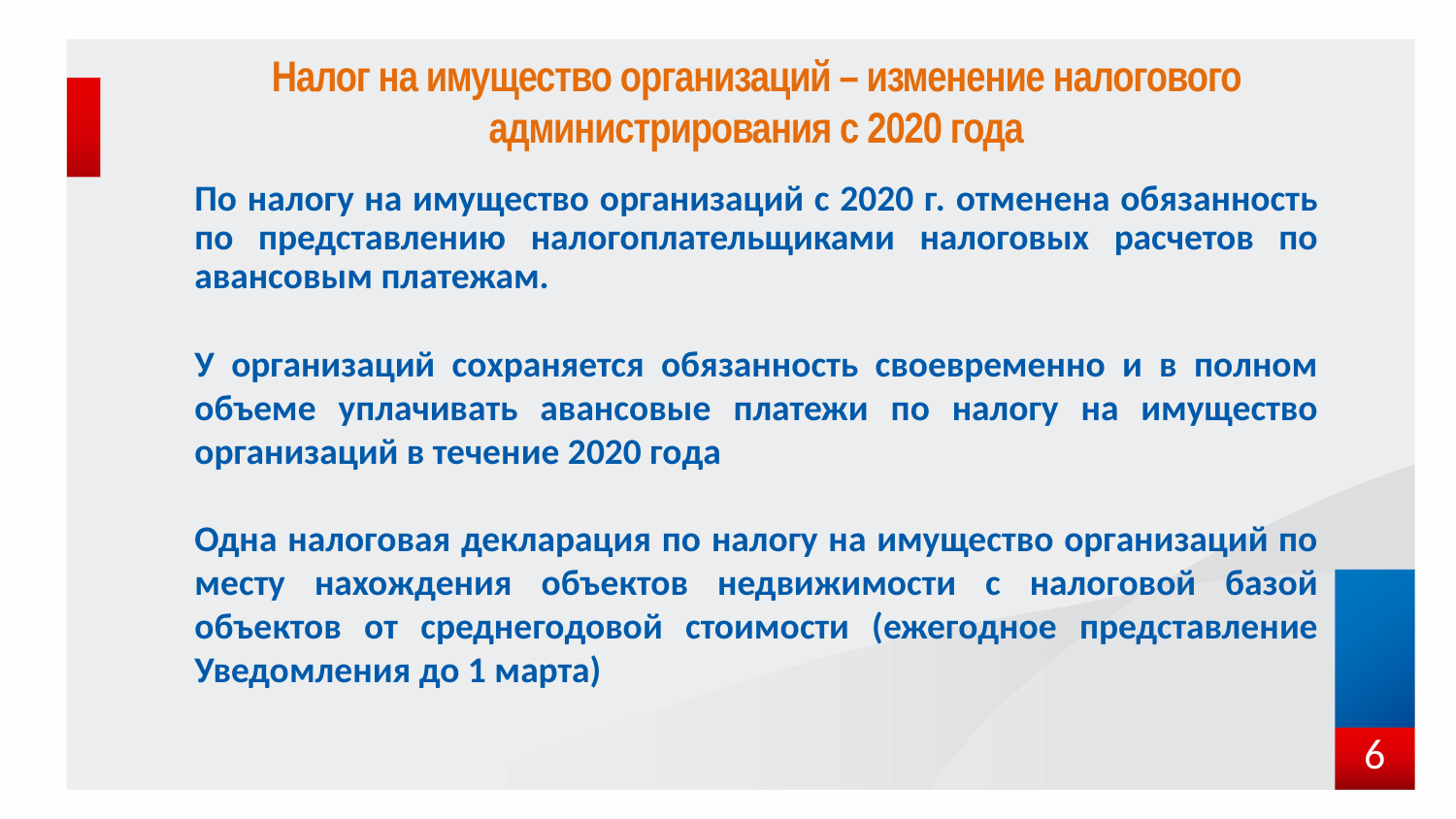

# Налог на имущество организаций – изменение налогового администрирования с 2020 года

По налогу на имущество организаций с 2020 г. отменена обязанность по представлению налогоплательщиками налоговых расчетов по авансовым платежам.

У организаций сохраняется обязанность своевременно и в полном объеме уплачивать авансовые платежи по налогу на имущество организаций в течение 2020 года

Одна налоговая декларация по налогу на имущество организаций по месту нахождения объектов недвижимости с налоговой базой объектов от среднегодовой стоимости (ежегодное представление Уведомления до 1 марта)

6